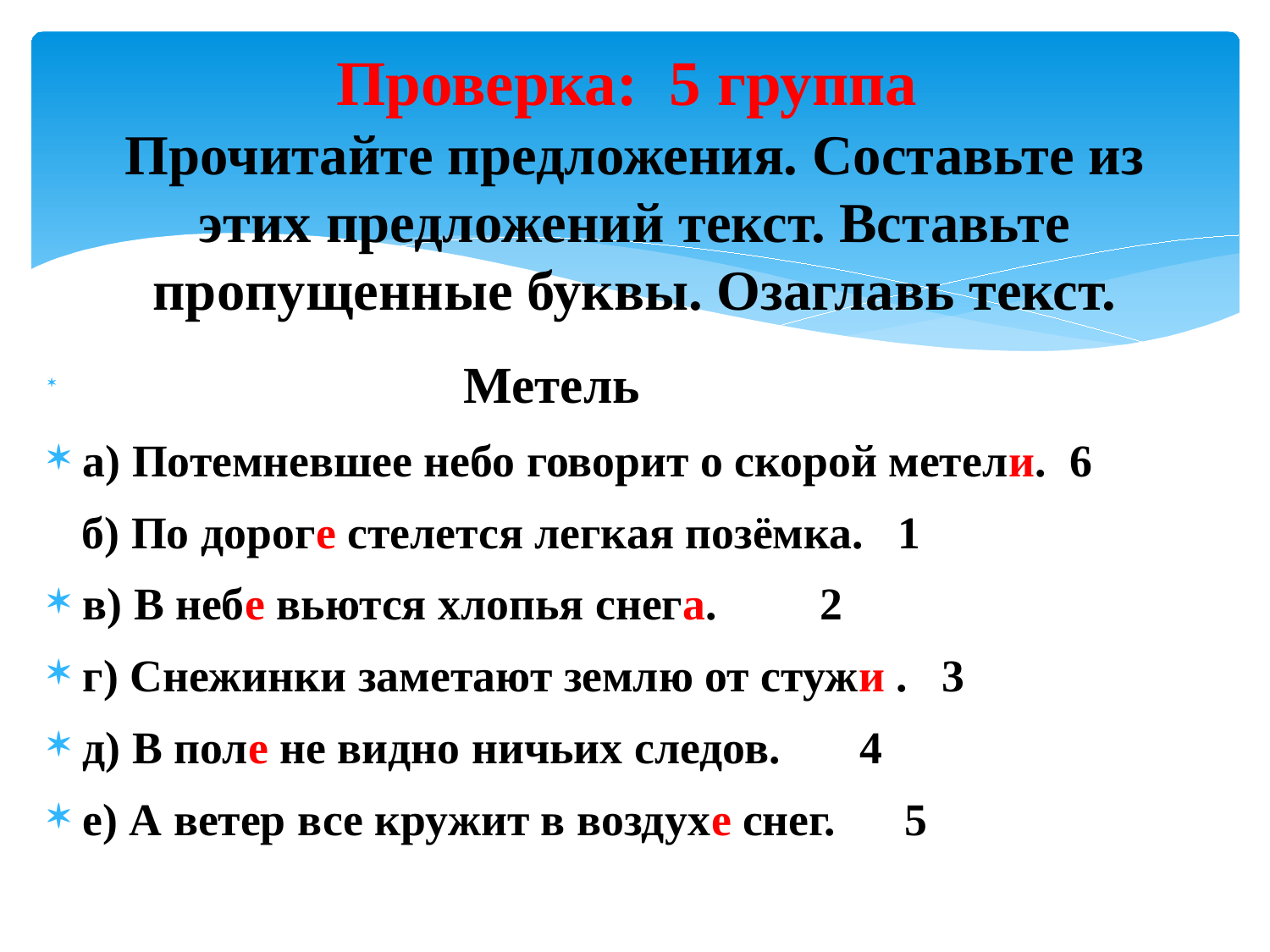

# Проверка:  5 группа Прочитайте предложения. Составьте из этих предложений текст. Вставьте пропущенные буквы. Озаглавь текст.
                                                                                          Метель
а) Потемневшее небо говорит о скорой метели.  6
   б) По дороге стелется легкая позёмка.   1
в) В небе вьются хлопья снега.         2
г) Снежинки заметают землю от стужи .   3
д) В поле не видно ничьих следов.       4
е) А ветер все кружит в воздухе снег.      5